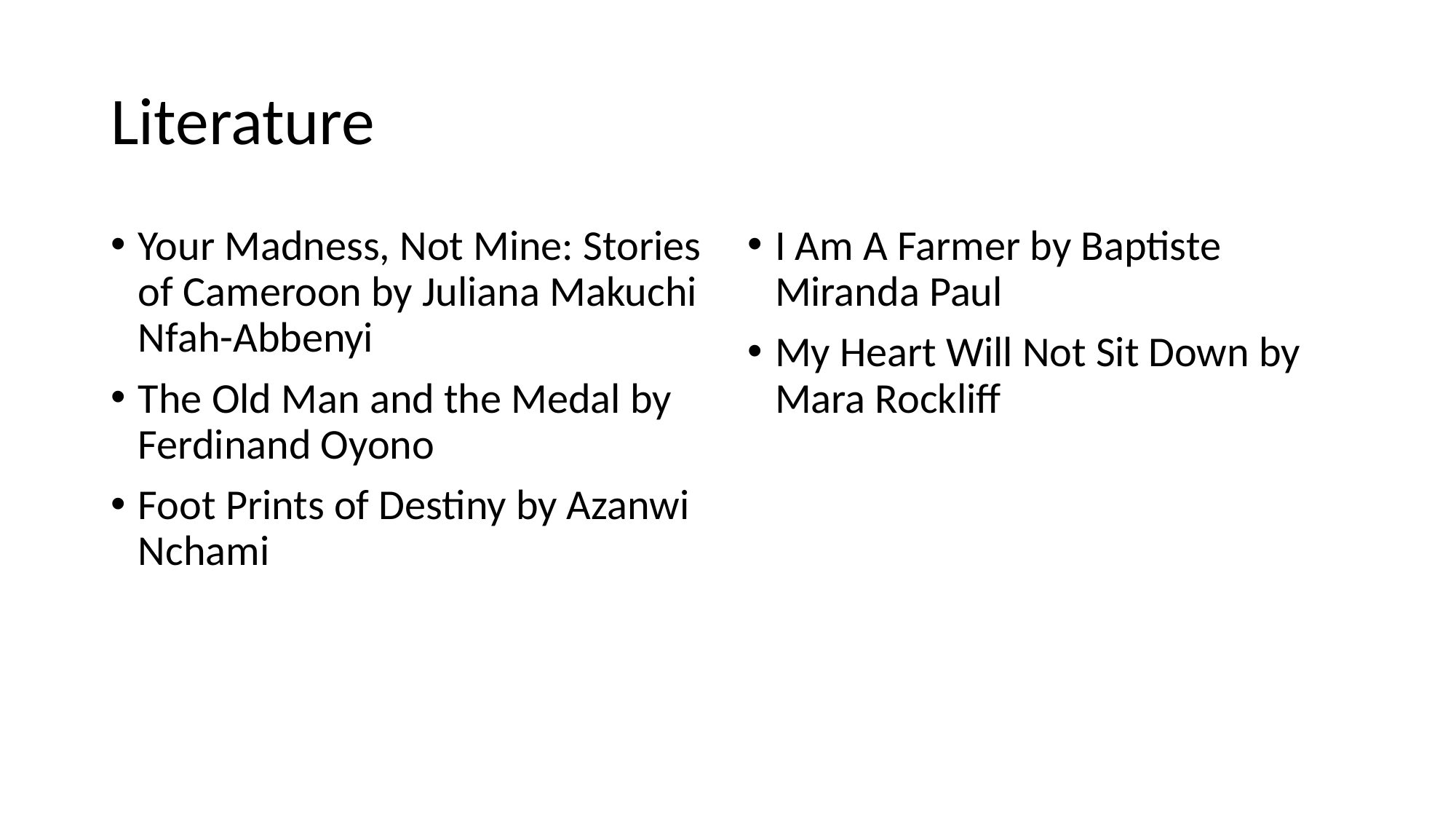

# Literature
Your Madness, Not Mine: Stories of Cameroon by Juliana Makuchi Nfah-Abbenyi
The Old Man and the Medal by Ferdinand Oyono
Foot Prints of Destiny by Azanwi Nchami
I Am A Farmer by Baptiste Miranda Paul
My Heart Will Not Sit Down by Mara Rockliff